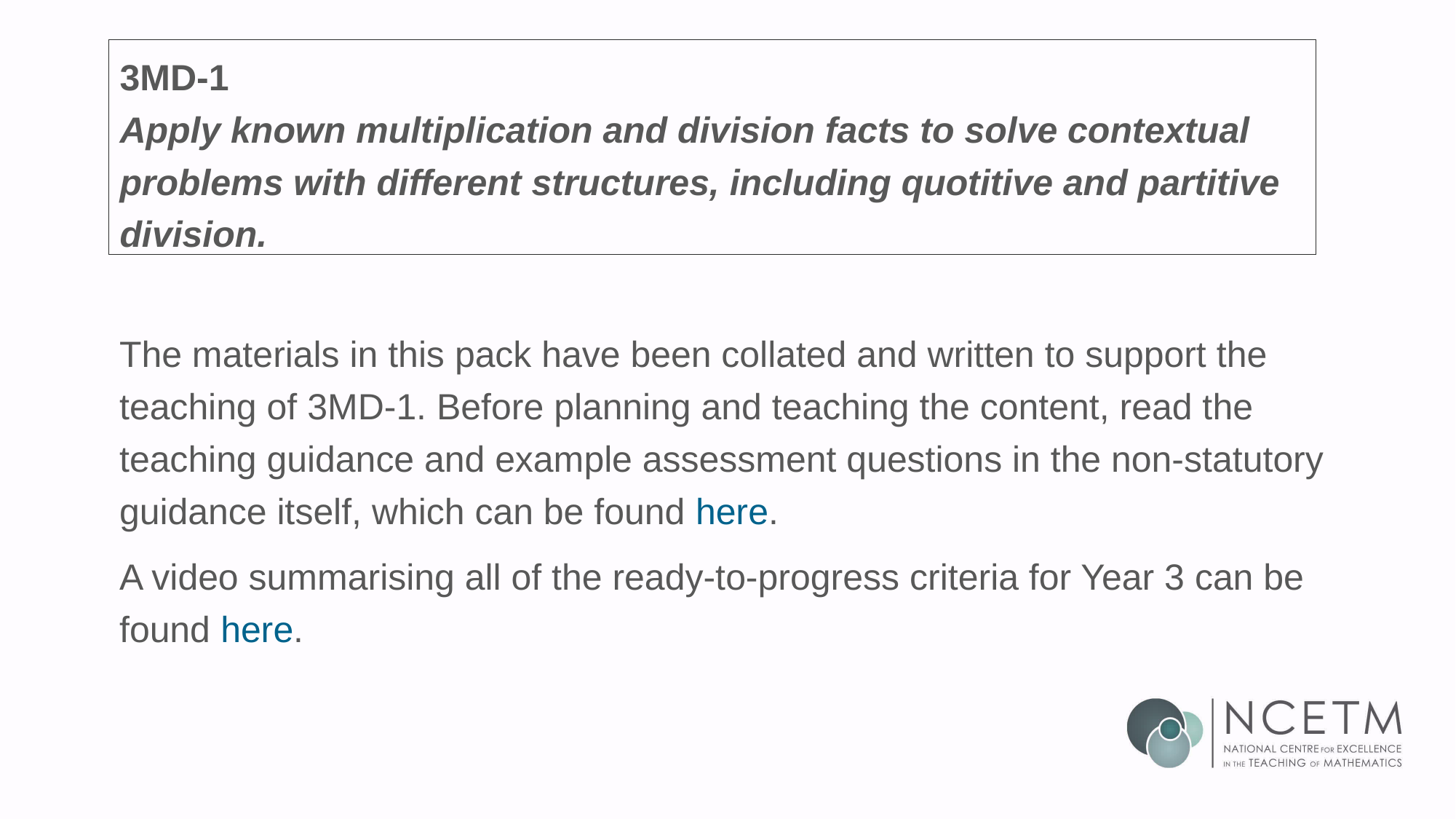

# 3MD-1 Apply known multiplication and division facts to solve contextual problems with different structures, including quotitive and partitive division.
The materials in this pack have been collated and written to support the teaching of 3MD-1. Before planning and teaching the content, read the teaching guidance and example assessment questions in the non-statutory guidance itself, which can be found here.
A video summarising all of the ready-to-progress criteria for Year 3 can be found here.